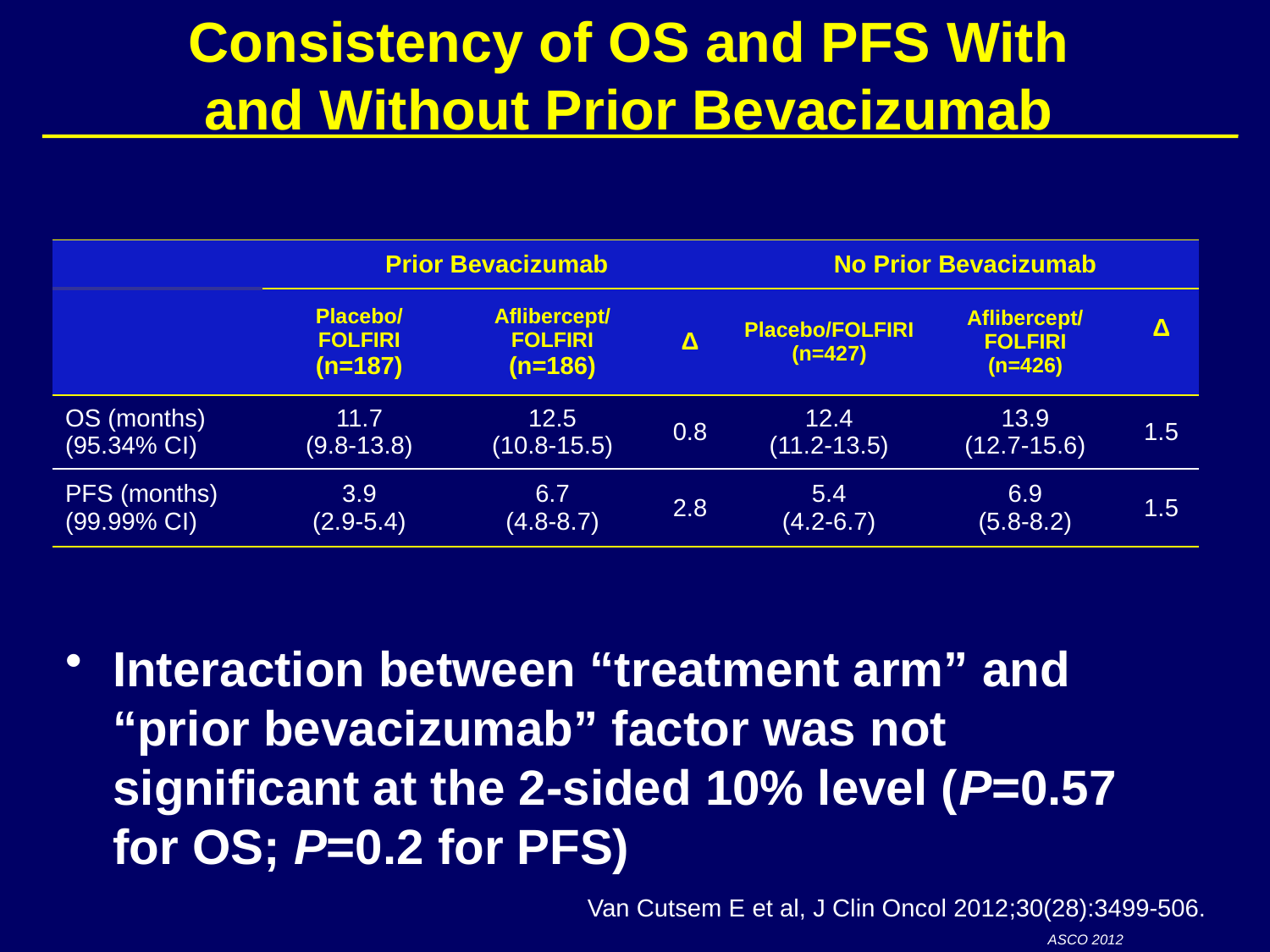

# Consistency of OS and PFS With and Without Prior Bevacizumab
|  | Prior Bevacizumab |  |  | No Prior Bevacizumab |  |  |
| --- | --- | --- | --- | --- | --- | --- |
|  | Placebo/FOLFIRI (n=187) | Aflibercept/ FOLFIRI (n=186) | Δ | Placebo/FOLFIRI (n=427) | Aflibercept/ FOLFIRI (n=426) | Δ |
| OS (months) (95.34% CI) | 11.7 (9.8-13.8) | 12.5 (10.8-15.5) | 0.8 | 12.4 (11.2-13.5) | 13.9 (12.7-15.6) | 1.5 |
| PFS (months) (99.99% CI) | 3.9 (2.9-5.4) | 6.7 (4.8-8.7) | 2.8 | 5.4 (4.2-6.7) | 6.9 (5.8-8.2) | 1.5 |
Interaction between “treatment arm” and “prior bevacizumab” factor was not significant at the 2-sided 10% level (P=0.57 for OS; P=0.2 for PFS)
Van Cutsem E et al, J Clin Oncol 2012;30(28):3499-506.